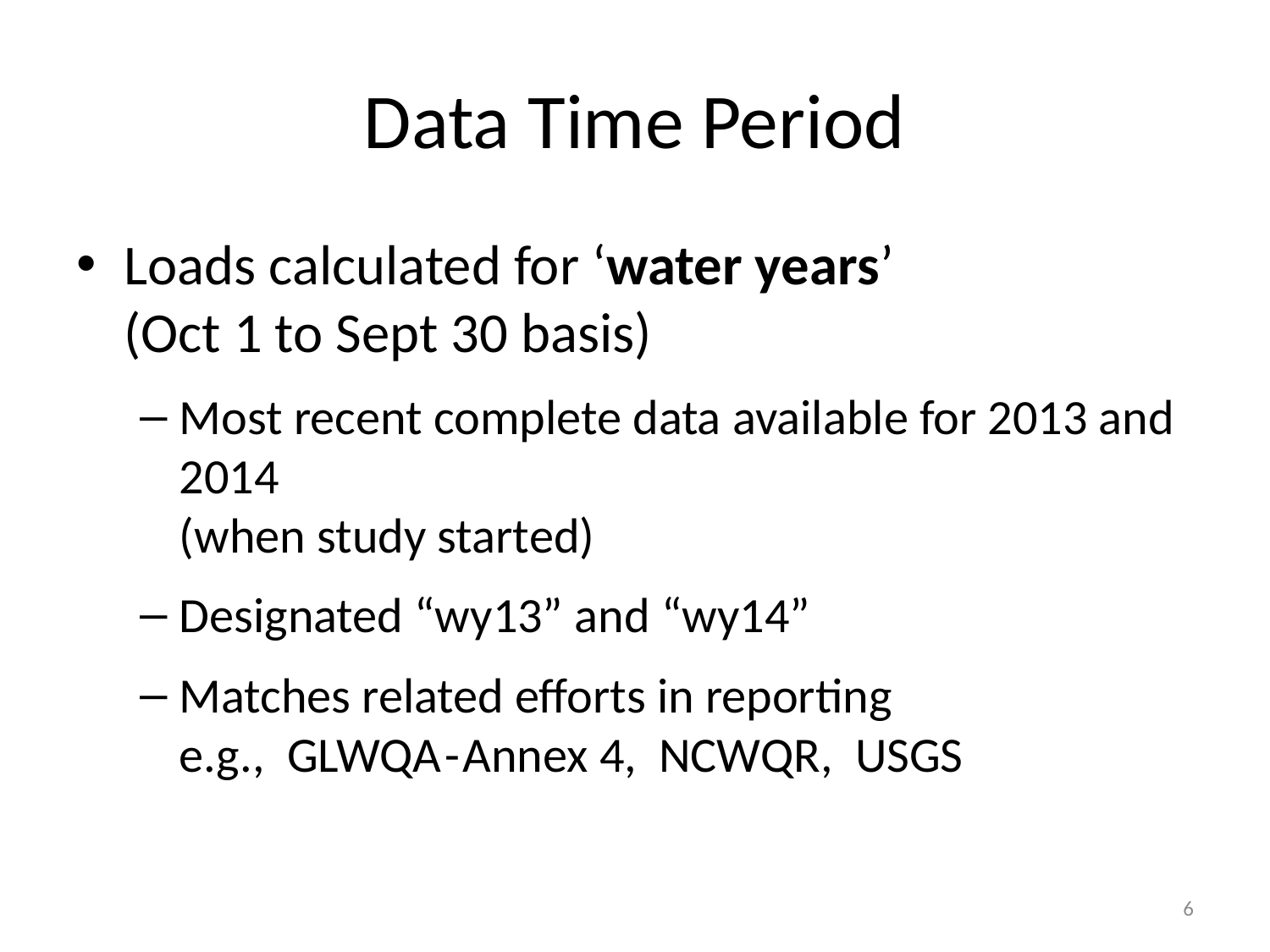

# Data Time Period
Loads calculated for ‘water years’
(Oct 1 to Sept 30 basis)
Most recent complete data available for 2013 and 2014
(when study started)
Designated “wy13” and “wy14”
Matches related efforts in reporting
e.g.,  GLWQA - Annex 4,  NCWQR,  USGS
6